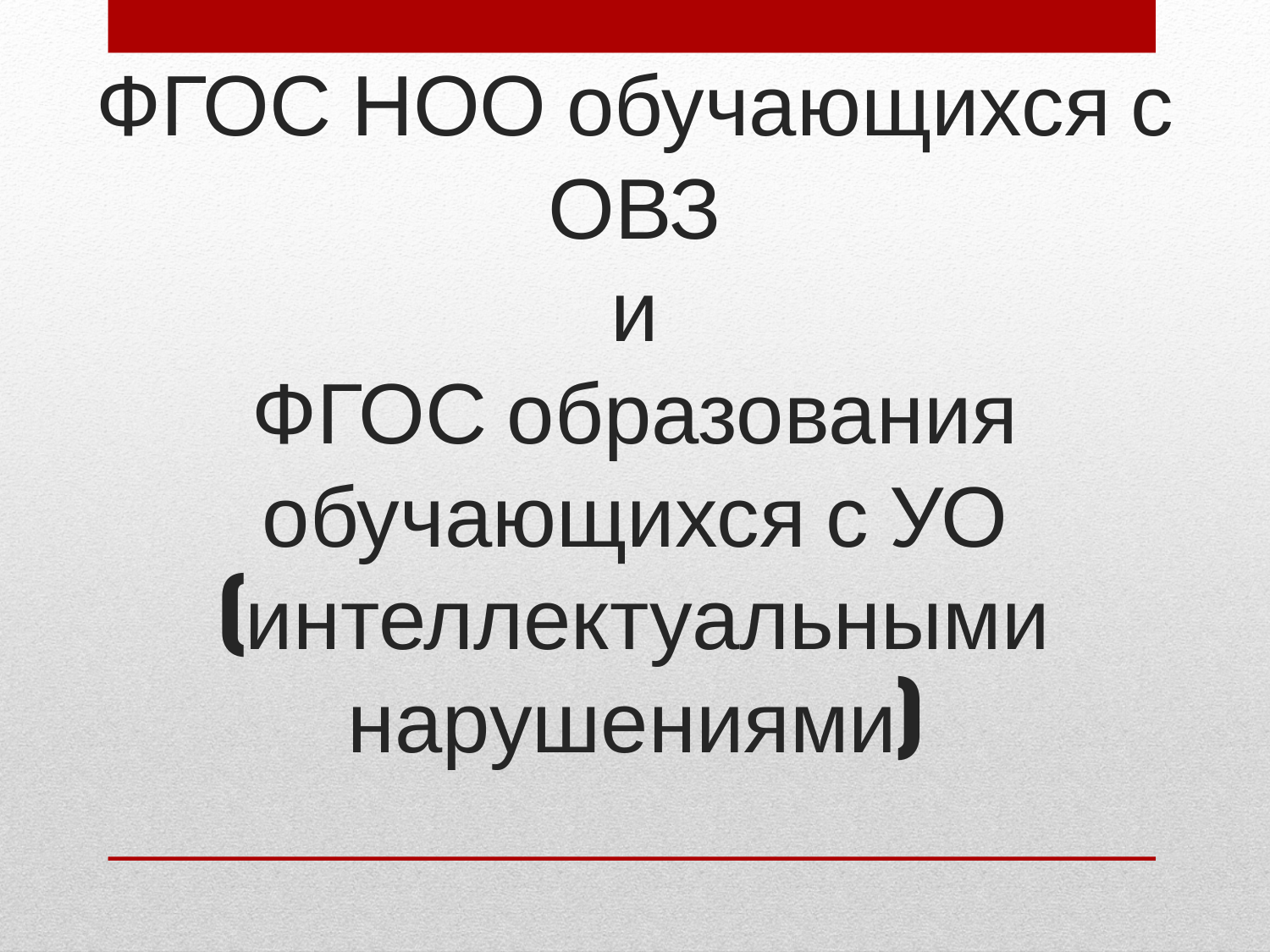

# ФГОС НОО обучающихся с ОВЗ и ФГОС образования обучающихся с УО (интеллектуальными нарушениями)